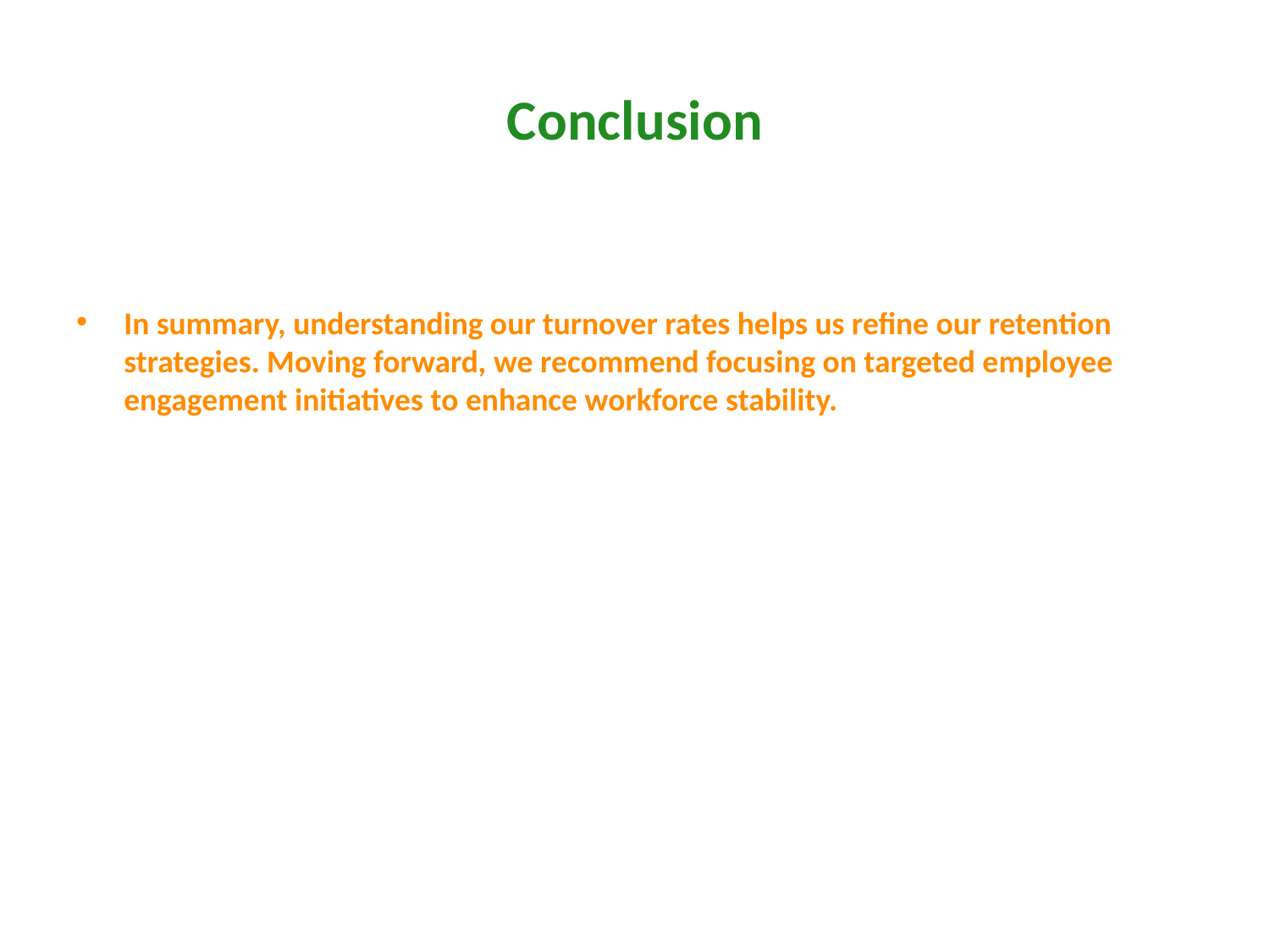

# Conclusion

In summary, understanding our turnover rates helps us refine our retention strategies. Moving forward, we recommend focusing on targeted employee engagement initiatives to enhance workforce stability.